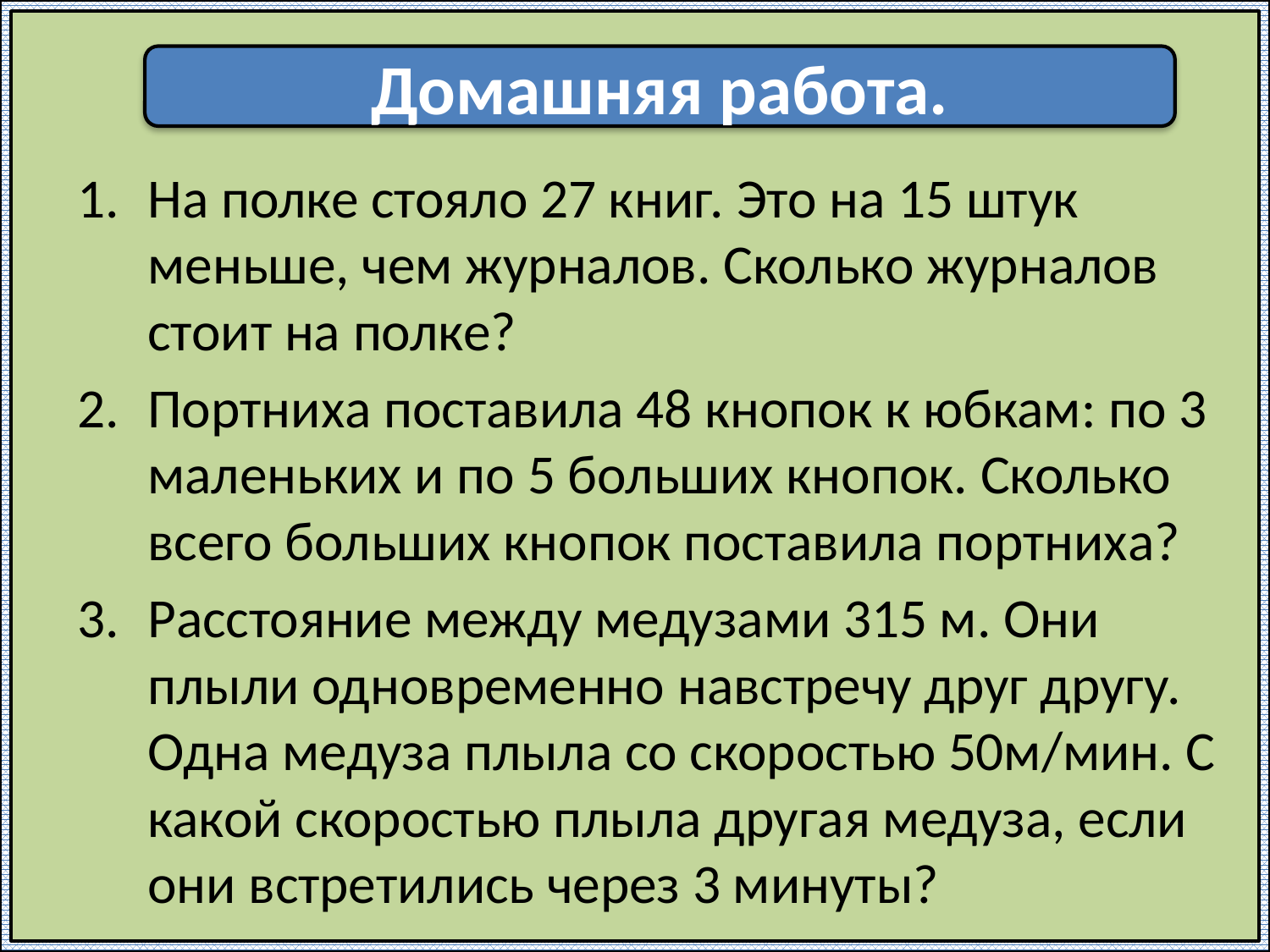

Домашняя работа.
На полке стояло 27 книг. Это на 15 штук меньше, чем журналов. Сколько журналов стоит на полке?
Портниха поставила 48 кнопок к юбкам: по 3 маленьких и по 5 больших кнопок. Сколько всего больших кнопок поставила портниха?
Расстояние между медузами 315 м. Они плыли одновременно навстречу друг другу. Одна медуза плыла со скоростью 50м/мин. С какой скоростью плыла другая медуза, если они встретились через 3 минуты?